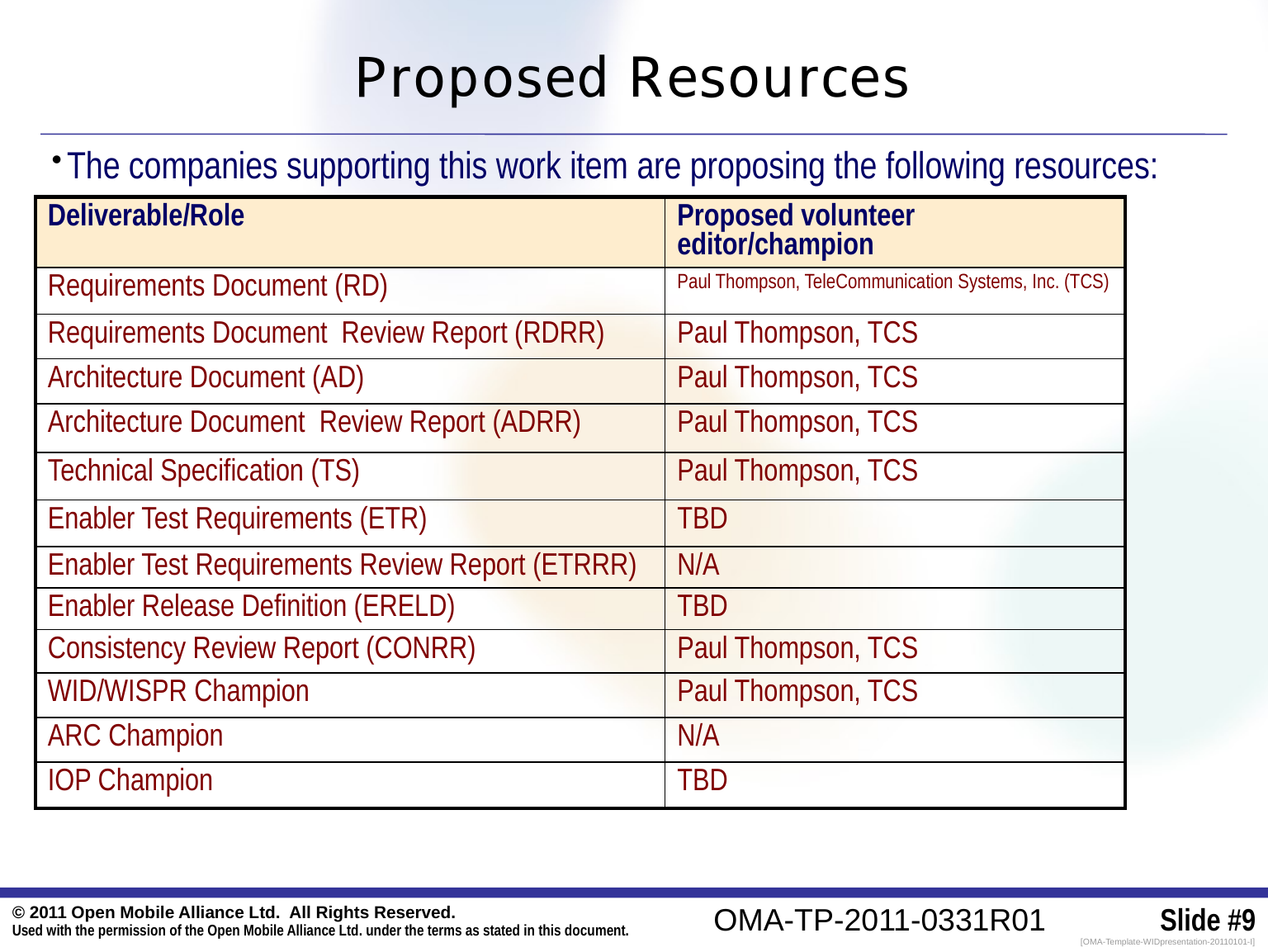

Proposed Resources
The companies supporting this work item are proposing the following resources:
| Deliverable/Role | Proposed volunteer editor/champion |
| --- | --- |
| Requirements Document (RD) | Paul Thompson, TeleCommunication Systems, Inc. (TCS) |
| Requirements Document Review Report (RDRR) | Paul Thompson, TCS |
| Architecture Document (AD) | Paul Thompson, TCS |
| Architecture Document Review Report (ADRR) | Paul Thompson, TCS |
| Technical Specification (TS) | Paul Thompson, TCS |
| Enabler Test Requirements (ETR) | TBD |
| Enabler Test Requirements Review Report (ETRRR) | N/A |
| Enabler Release Definition (ERELD) | TBD |
| Consistency Review Report (CONRR) | Paul Thompson, TCS |
| WID/WISPR Champion | Paul Thompson, TCS |
| ARC Champion | N/A |
| IOP Champion | TBD |